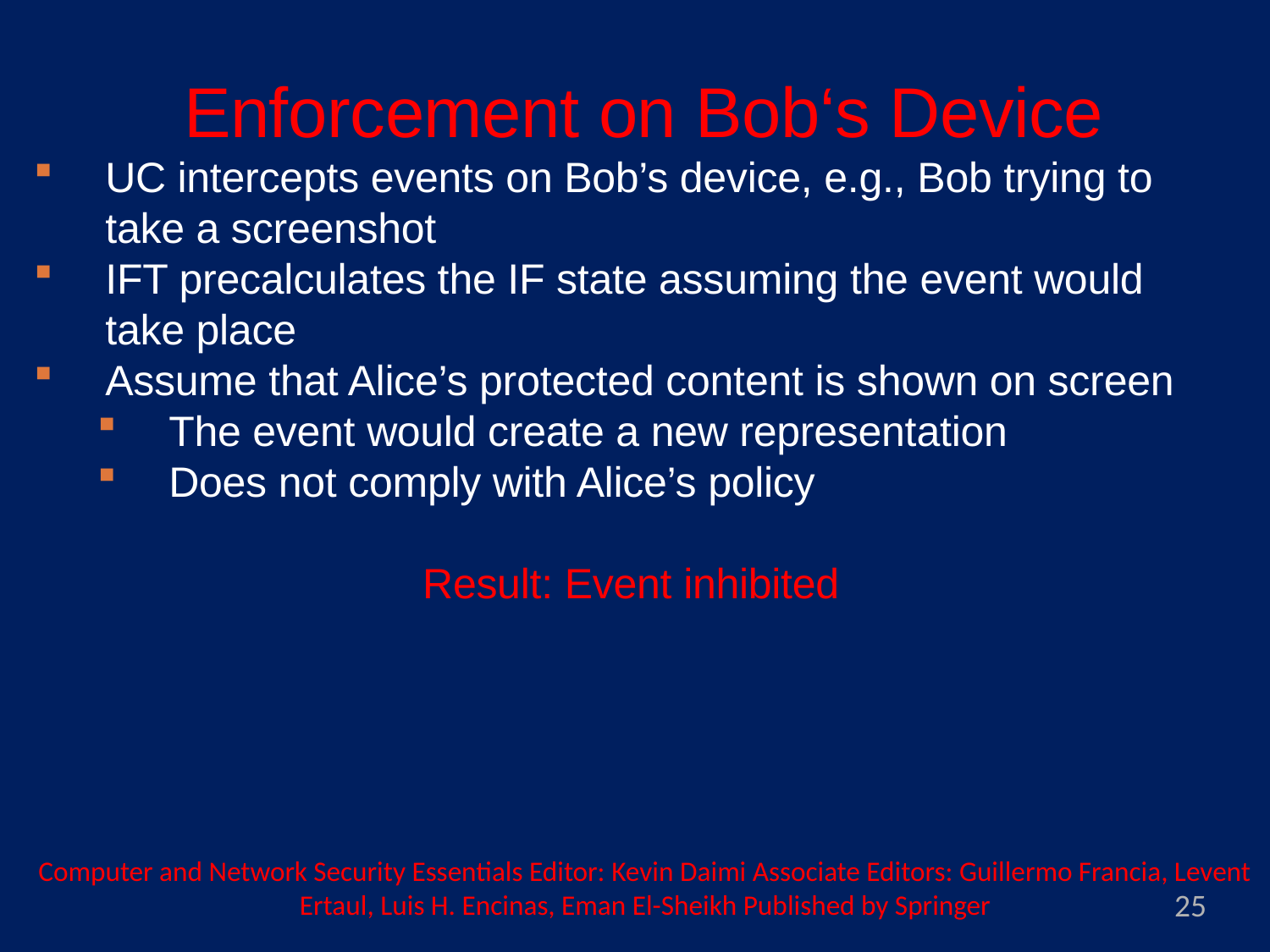

# Enforcement on Bob‘s Device
UC intercepts events on Bob’s device, e.g., Bob trying to take a screenshot
IFT precalculates the IF state assuming the event would take place
Assume that Alice’s protected content is shown on screen
The event would create a new representation
Does not comply with Alice’s policy

Result: Event inhibited

Computer and Network Security Essentials Editor: Kevin Daimi Associate Editors: Guillermo Francia, Levent Ertaul, Luis H. Encinas, Eman El-Sheikh Published by Springer
25